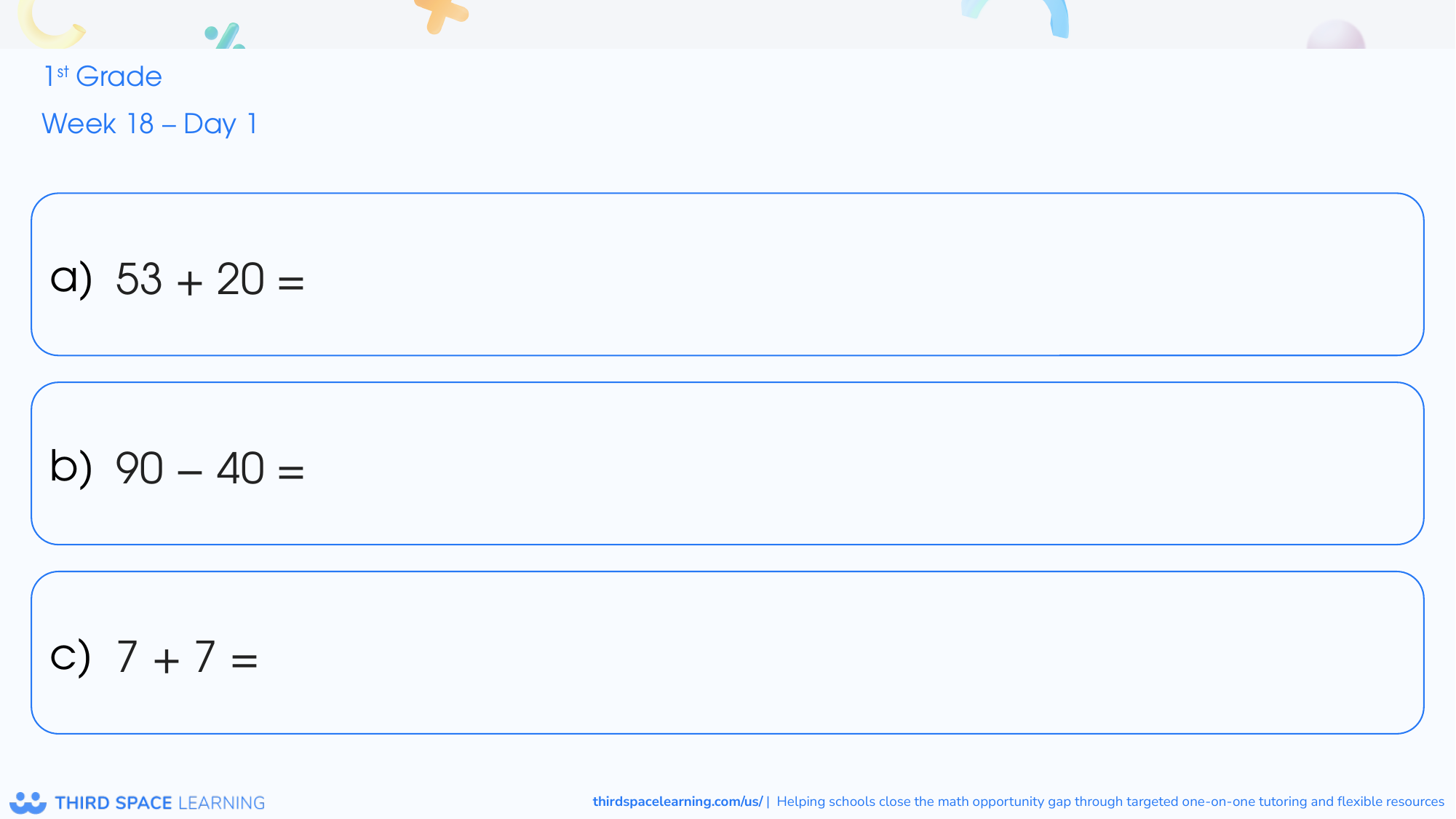

1st Grade
Week 18 – Day 1
53 + 20 =
90 − 40 =
7 + 7 =